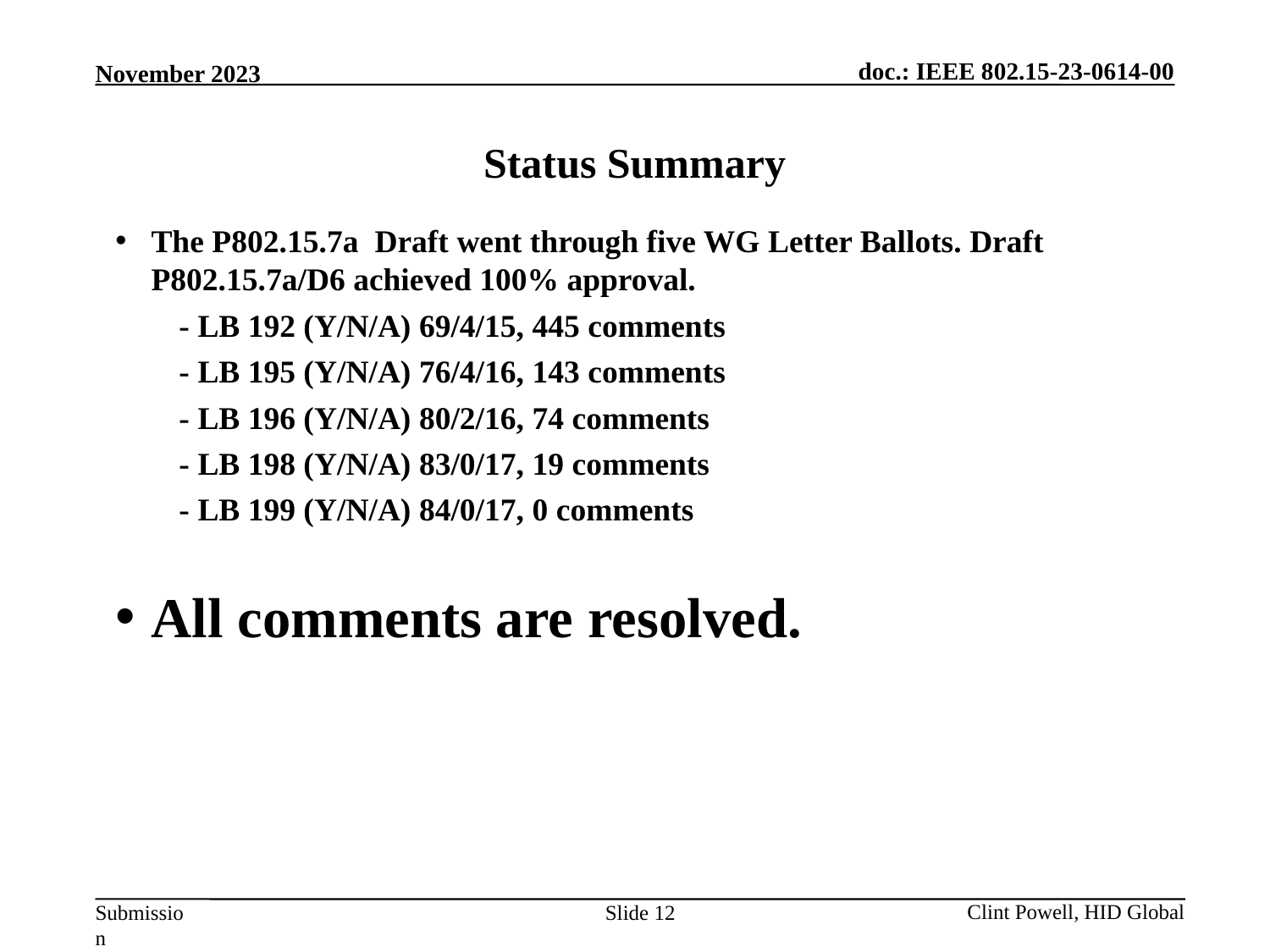

Status Summary
The P802.15.7a  Draft went through five WG Letter Ballots. Draft P802.15.7a/D6 achieved 100% approval.
- LB 192 (Y/N/A) 69/4/15, 445 comments
- LB 195 (Y/N/A) 76/4/16, 143 comments
- LB 196 (Y/N/A) 80/2/16, 74 comments
- LB 198 (Y/N/A) 83/0/17, 19 comments
- LB 199 (Y/N/A) 84/0/17, 0 comments

All comments are resolved.
Slide 12